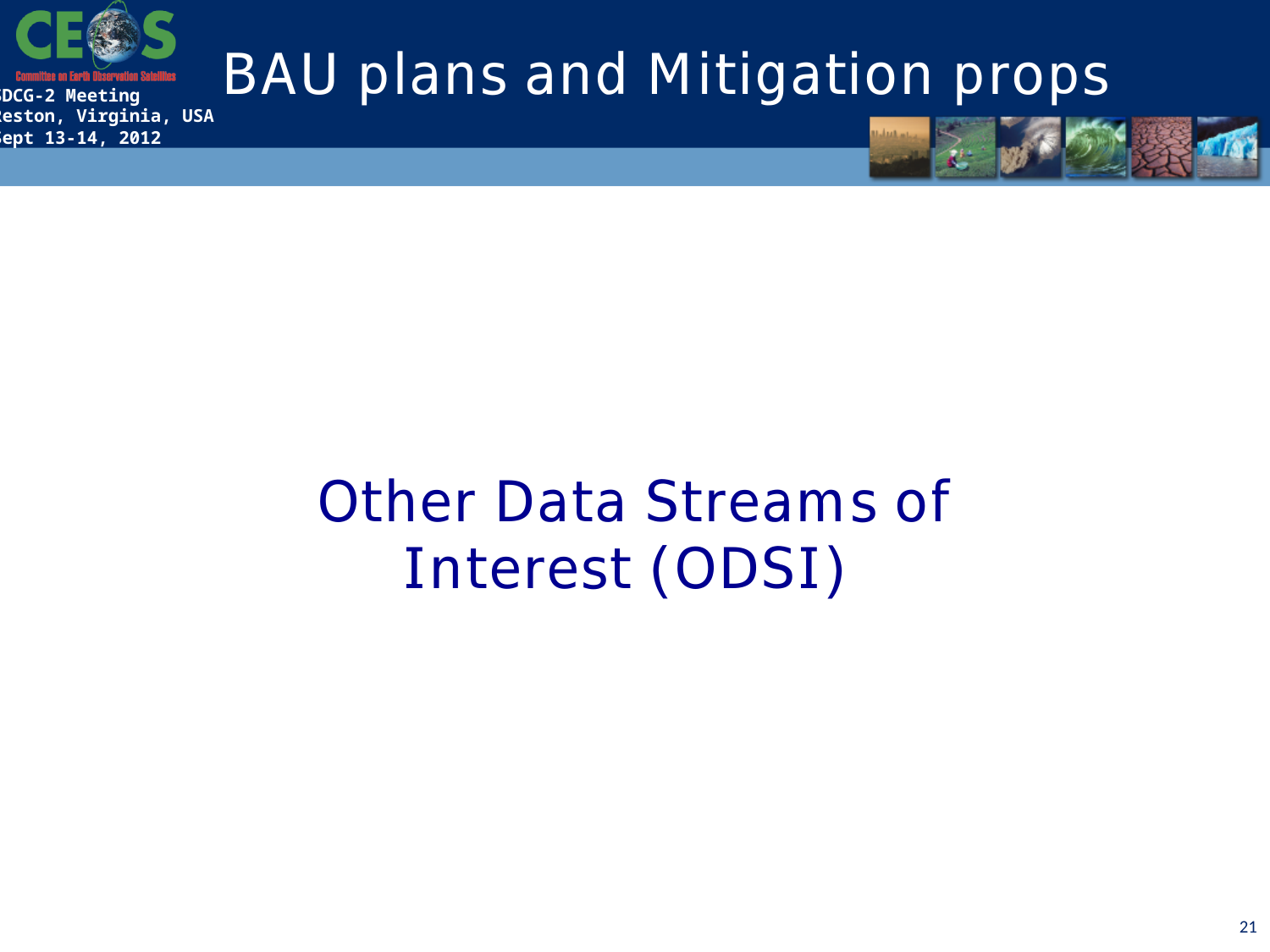

BAU plans and Mitigation props
Other Data Streams of Interest (ODSI)
21